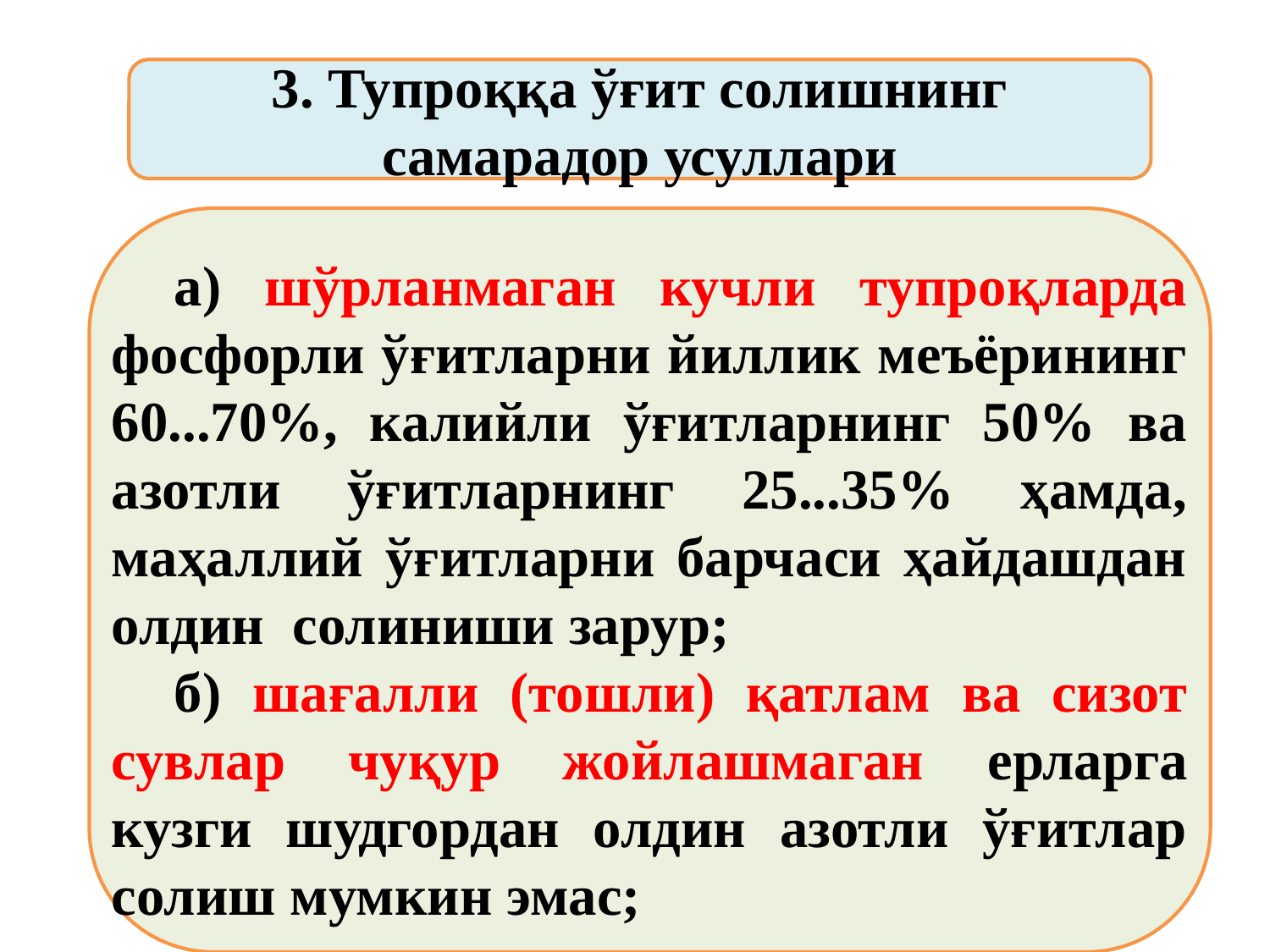

3. Тупроққа ўғит солишнинг самарадор усуллари

а) шўрланмаган кучли тупроқларда фосфорли ўғитларни йиллик меъёрининг 60...70%, калийли ўғитларнинг 50% ва азотли ўғитларнинг 25...35% ҳамда, маҳаллий ўғитларни барчаси ҳайдашдан олдин  солиниши зарур;
б) шағалли (тошли) қатлам ва сизот сувлар чуқур жойлашмаган ерларга кузги шудгордан олдин азотли ўғитлар солиш мумкин эмас;